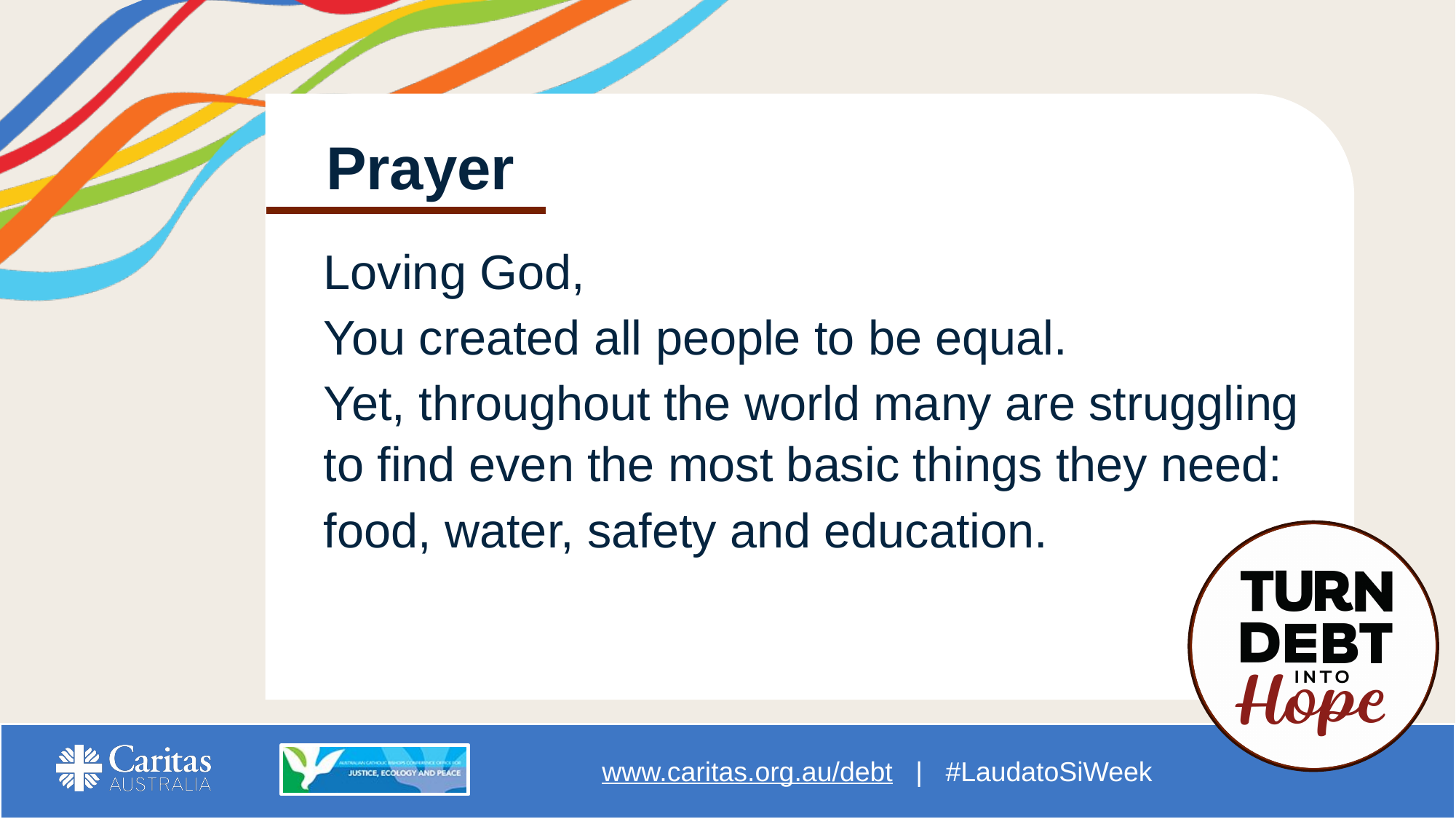

Prayer
Loving God,
You created all people to be equal.
Yet, throughout the world many are struggling to find even the most basic things they need:
food, water, safety and education.